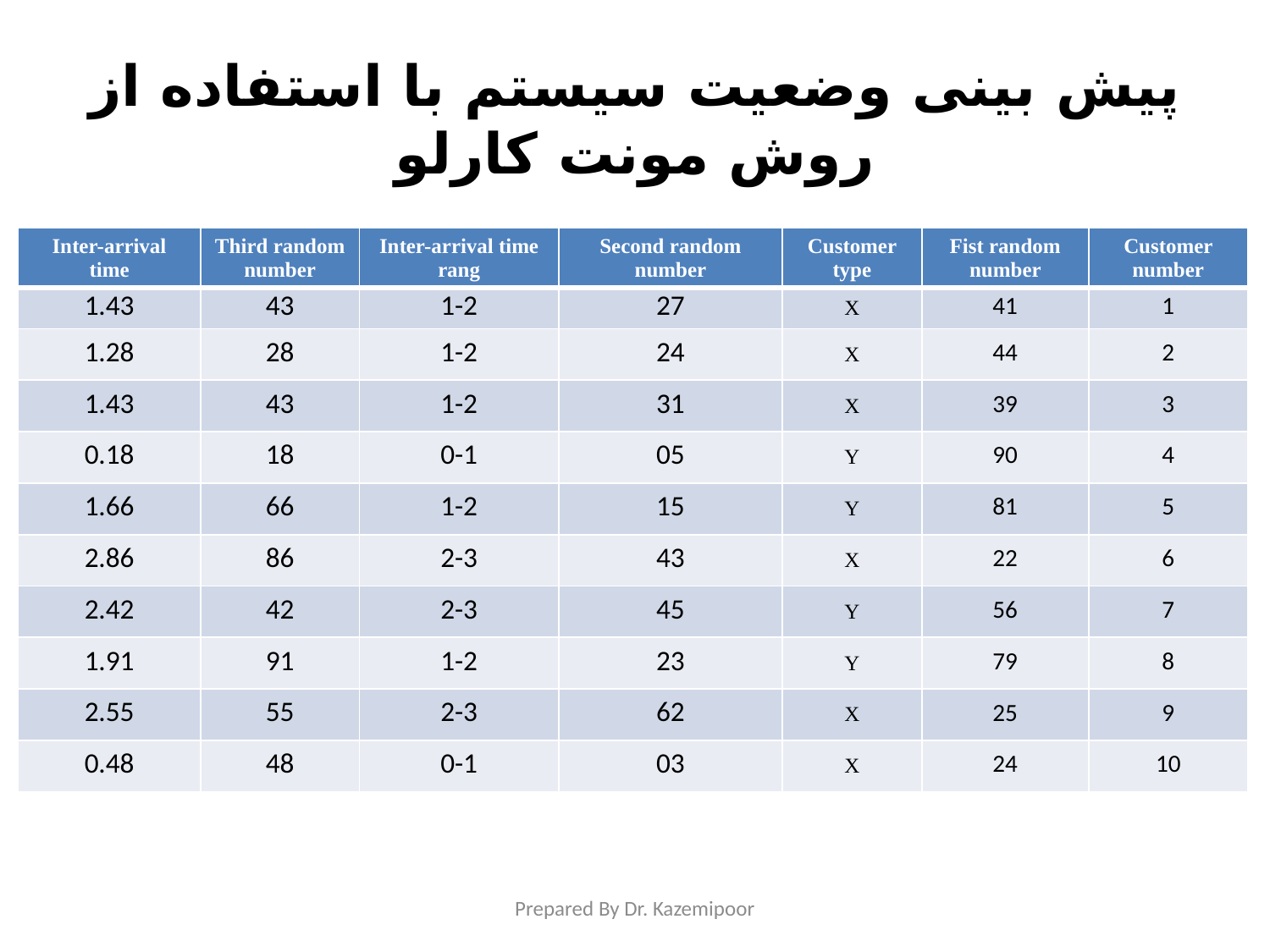

# پیش بینی وضعیت سیستم با استفاده از روش مونت کارلو
| Inter-arrival time | Third random number | Inter-arrival time rang | Second random number | Customer type | Fist random number | Customer number |
| --- | --- | --- | --- | --- | --- | --- |
| 1.43 | 43 | 1-2 | 27 | X | 41 | 1 |
| 1.28 | 28 | 1-2 | 24 | X | 44 | 2 |
| 1.43 | 43 | 1-2 | 31 | X | 39 | 3 |
| 0.18 | 18 | 0-1 | 05 | Y | 90 | 4 |
| 1.66 | 66 | 1-2 | 15 | Y | 81 | 5 |
| 2.86 | 86 | 2-3 | 43 | X | 22 | 6 |
| 2.42 | 42 | 2-3 | 45 | Y | 56 | 7 |
| 1.91 | 91 | 1-2 | 23 | Y | 79 | 8 |
| 2.55 | 55 | 2-3 | 62 | X | 25 | 9 |
| 0.48 | 48 | 0-1 | 03 | X | 24 | 10 |
Prepared By Dr. Kazemipoor